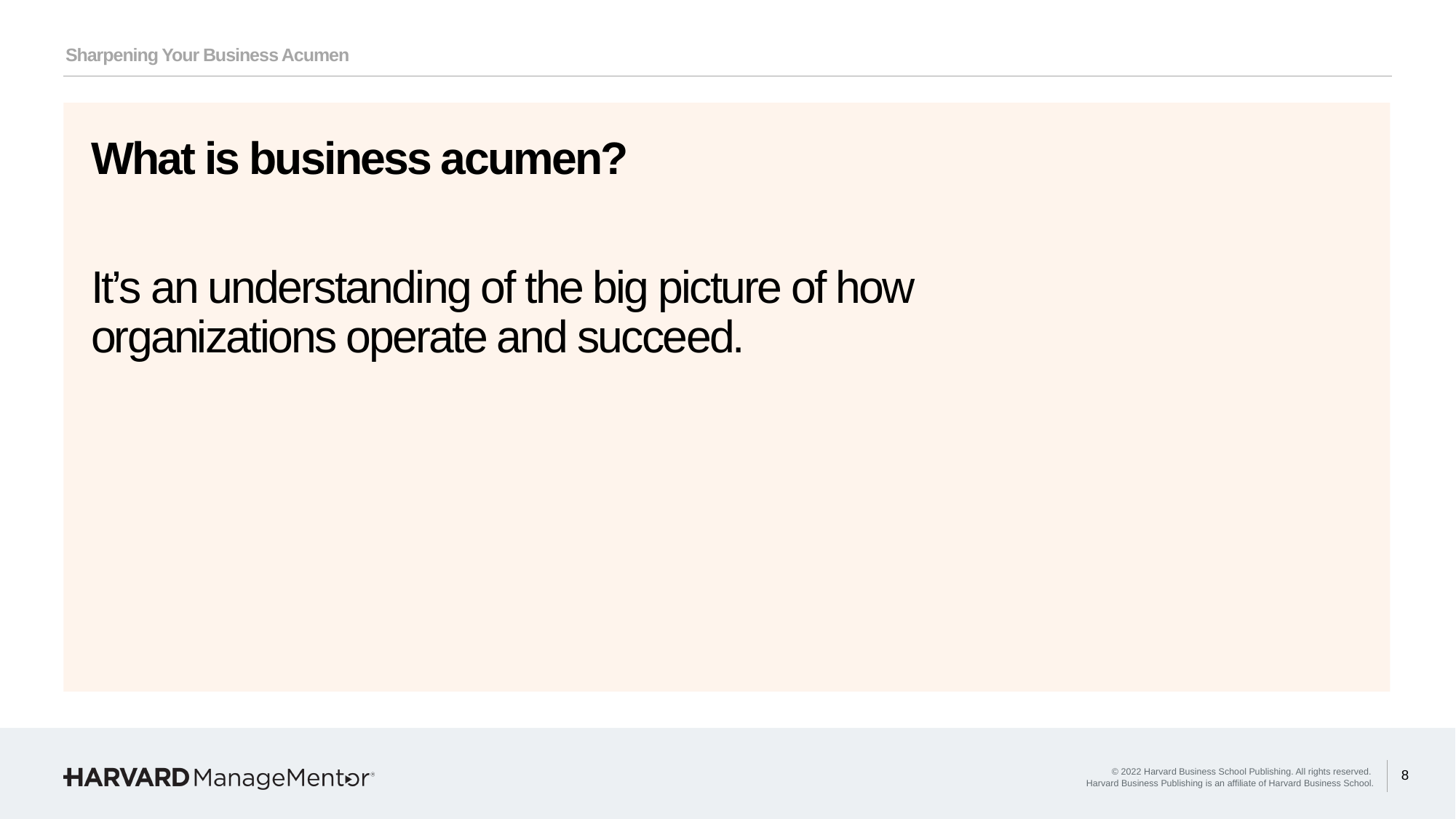

Sharpening Your Business Acumen

What is business acumen?

It’s an understanding of the big picture of how organizations operate and succeed.